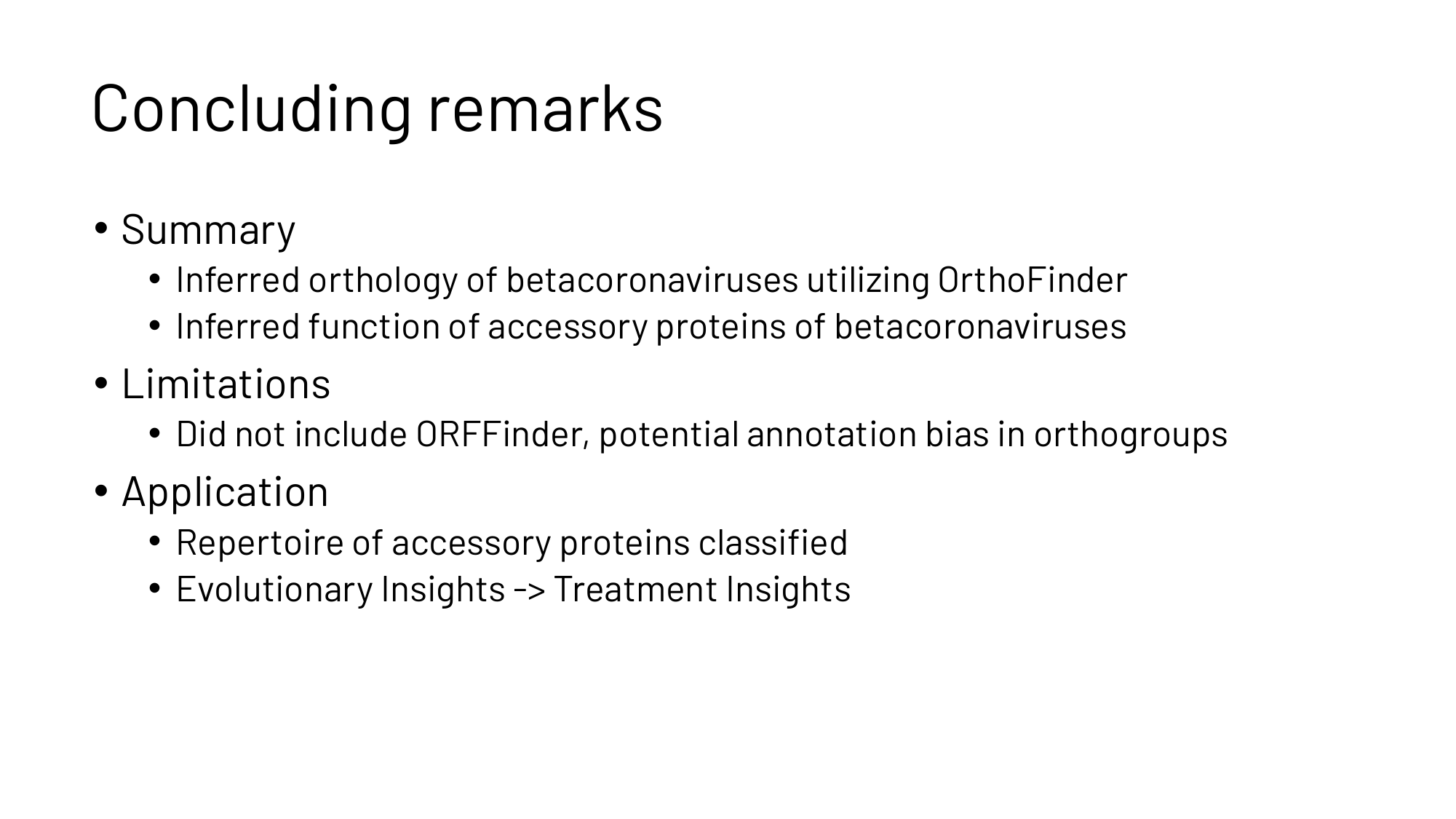

# Concluding remarks
Summary
Inferred orthology of betacoronaviruses utilizing OrthoFinder
Inferred function of accessory proteins of betacoronaviruses
Limitations
Did not include ORFFinder, potential annotation bias in orthogroups
Application
Repertoire of accessory proteins classified
Evolutionary Insights -> Treatment Insights